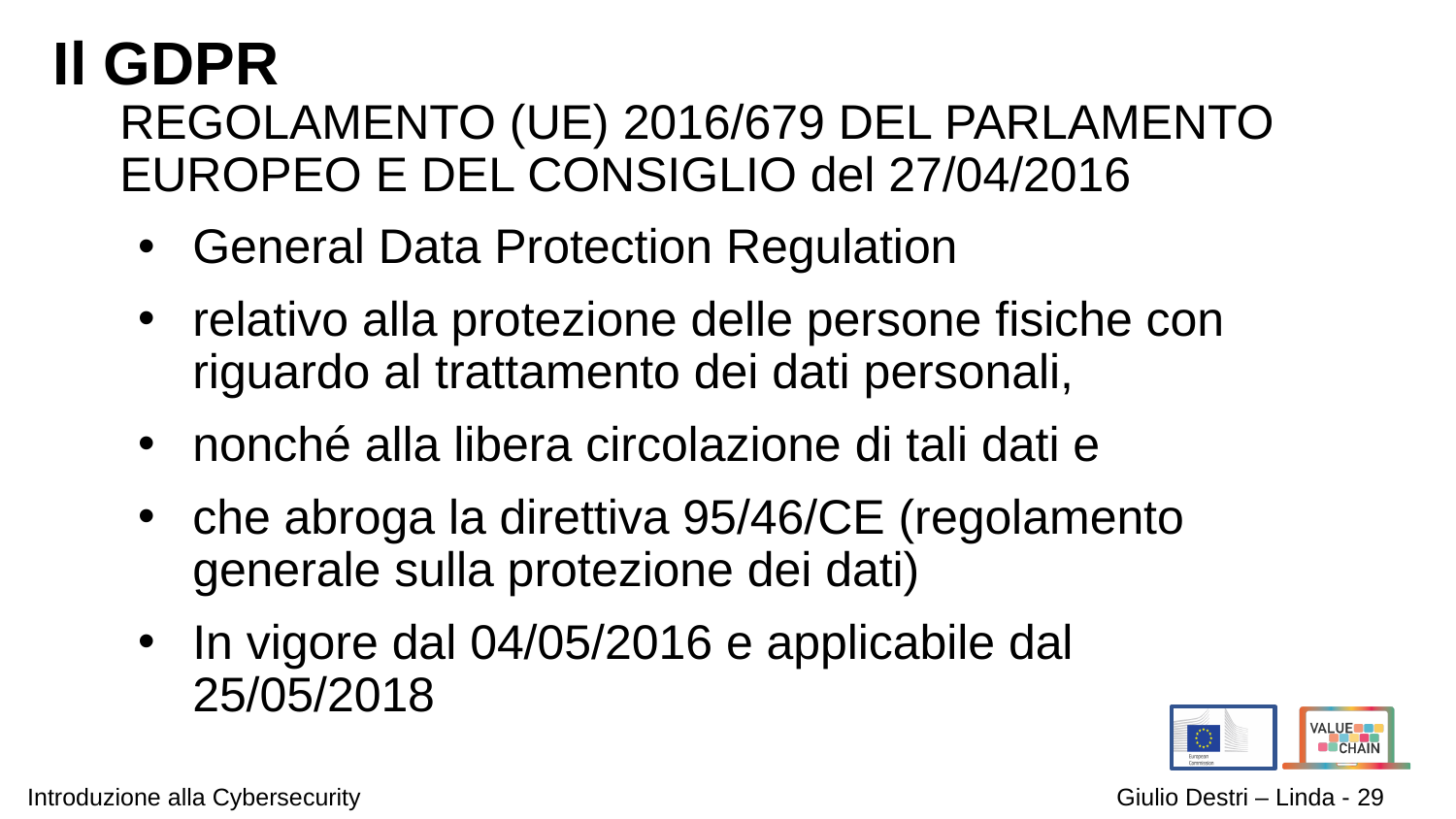

# Il GDPR
REGOLAMENTO (UE) 2016/679 DEL PARLAMENTO EUROPEO E DEL CONSIGLIO del 27/04/2016
General Data Protection Regulation
relativo alla protezione delle persone fisiche con riguardo al trattamento dei dati personali,
nonché alla libera circolazione di tali dati e
che abroga la direttiva 95/46/CE (regolamento generale sulla protezione dei dati)
In vigore dal 04/05/2016 e applicabile dal 25/05/2018